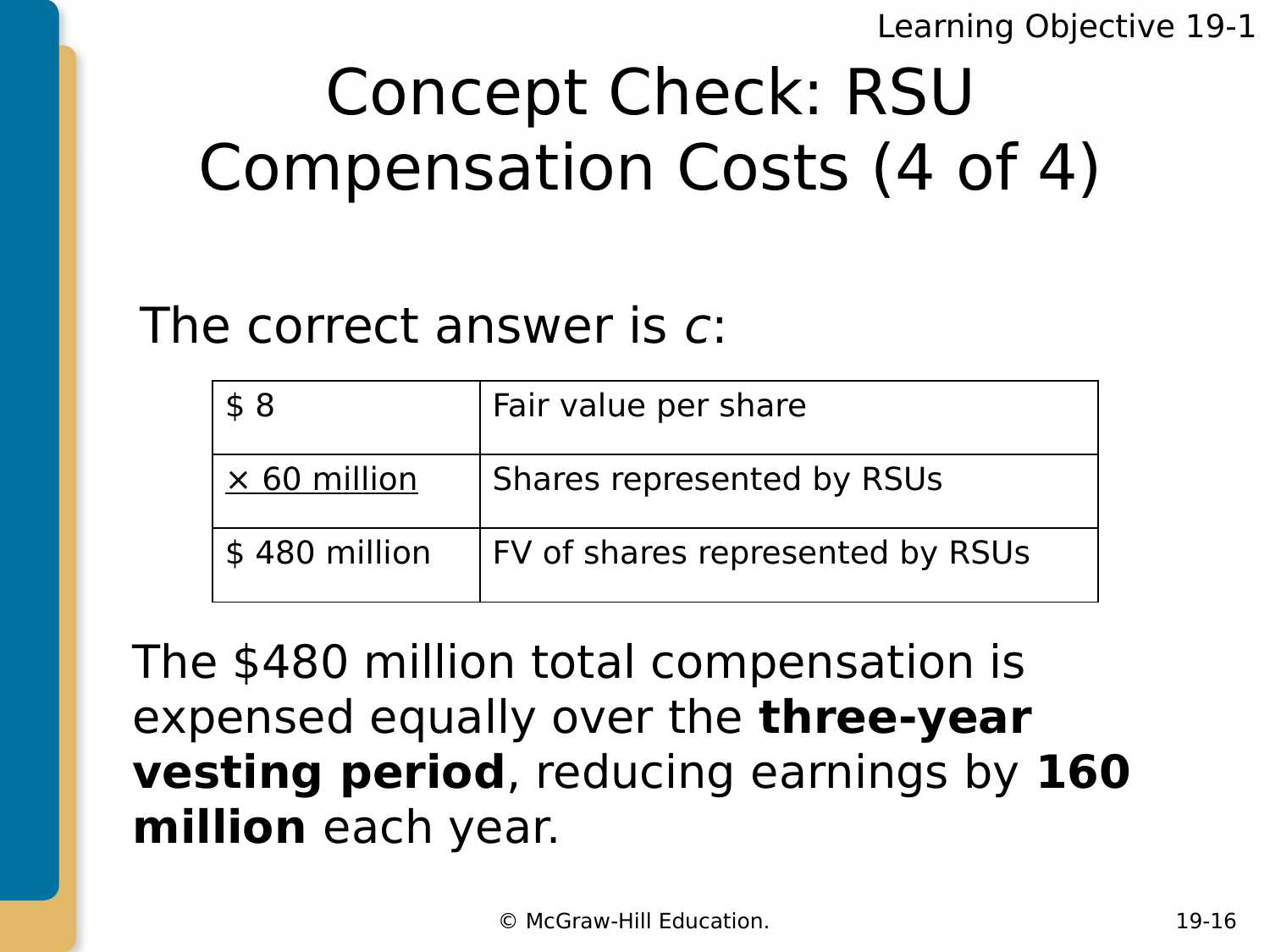

Learning Objective 19-1
# Concept Check: RSU Compensation Costs (4 of 4)
The correct answer is c:
| $ 8 | Fair value per share |
| --- | --- |
| × 60 million | Shares represented by RSUs |
| $ 480 million | FV of shares represented by RSUs |
The $480 million total compensation is expensed equally over the three-year vesting period, reducing earnings by 160 million each year.